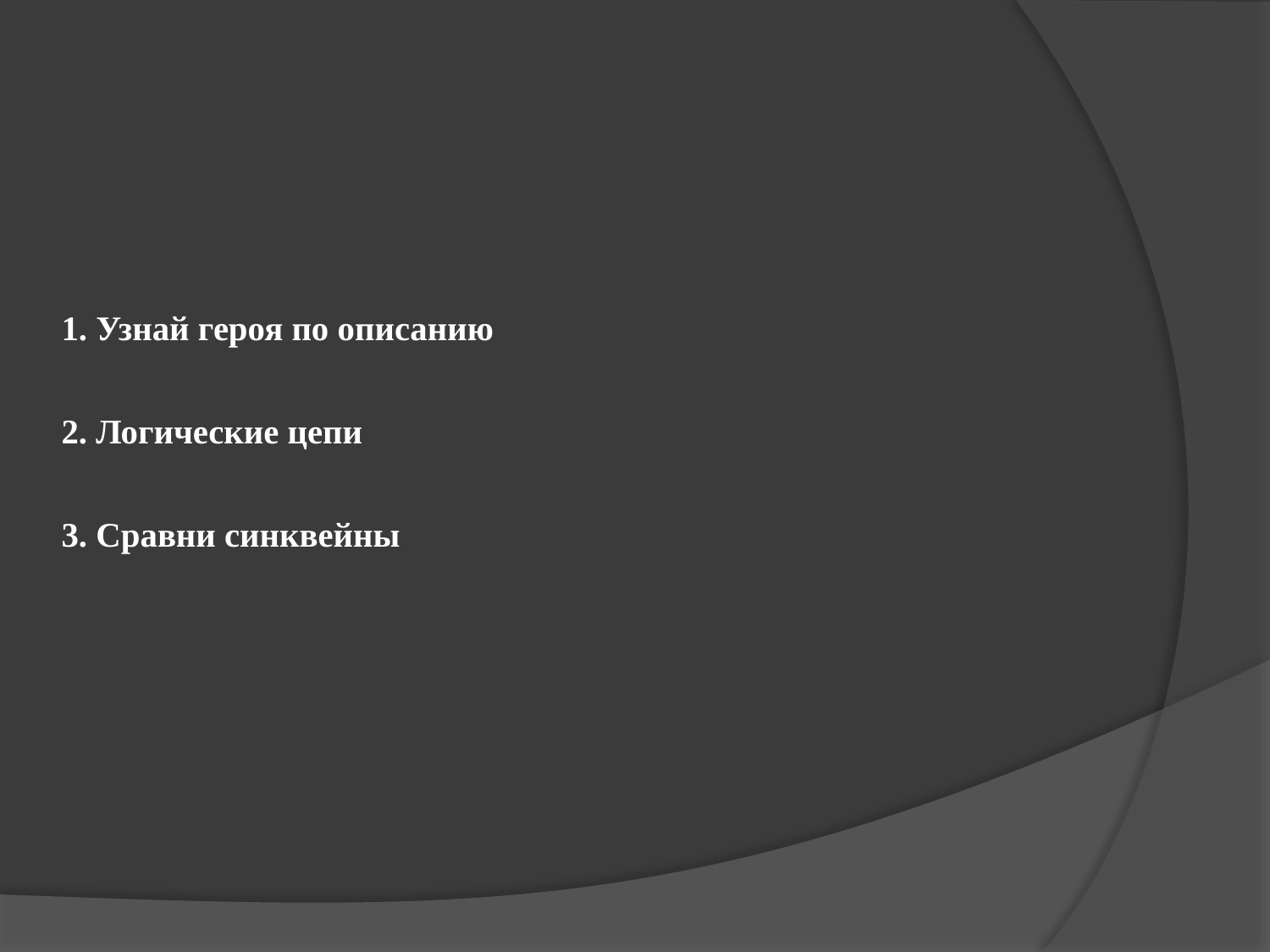

# 1. Узнай героя по описанию 2. Логические цепи 3. Сравни синквейны